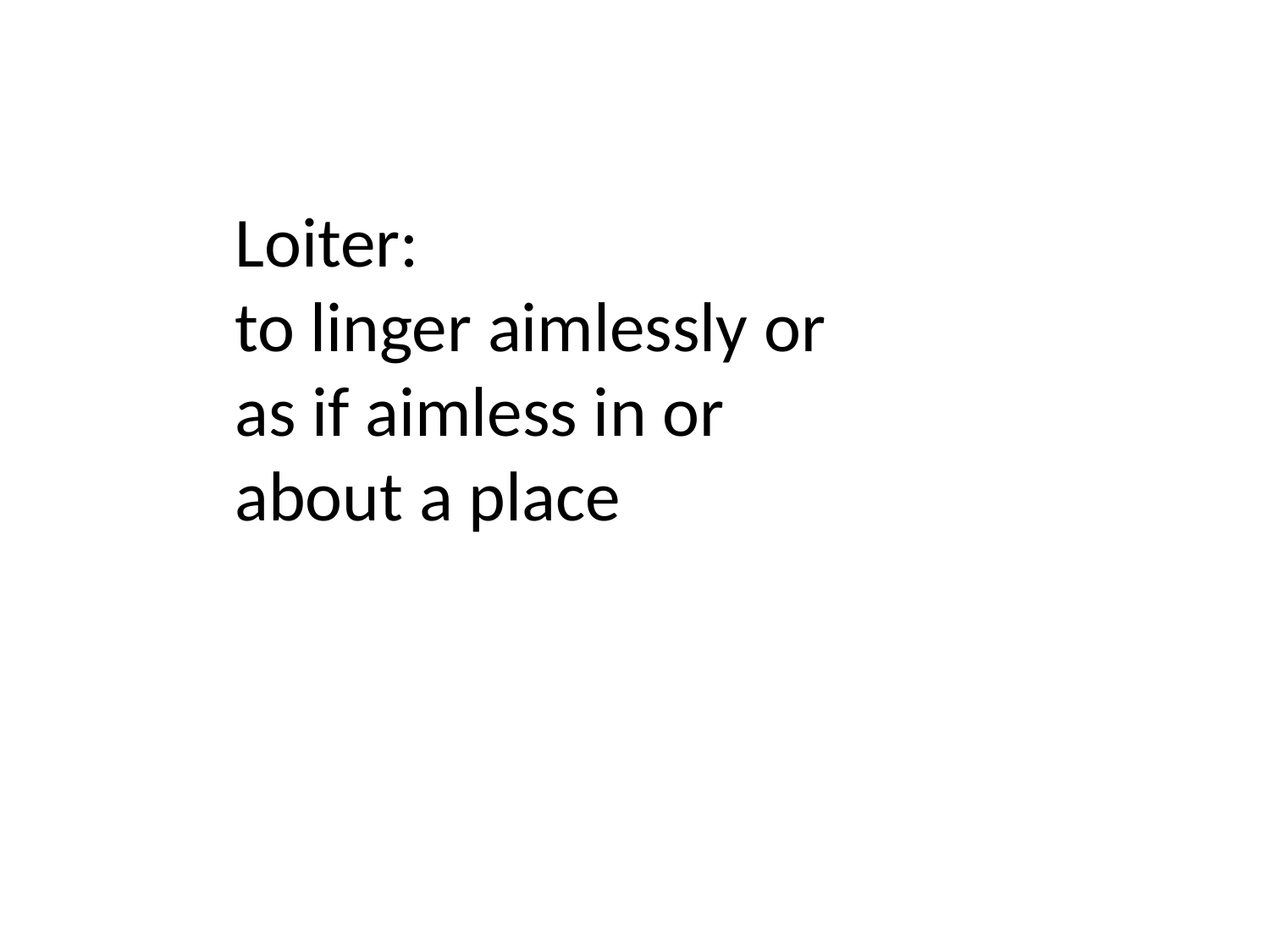

Loiter:
to linger aimlessly or as if aimless in or about a place